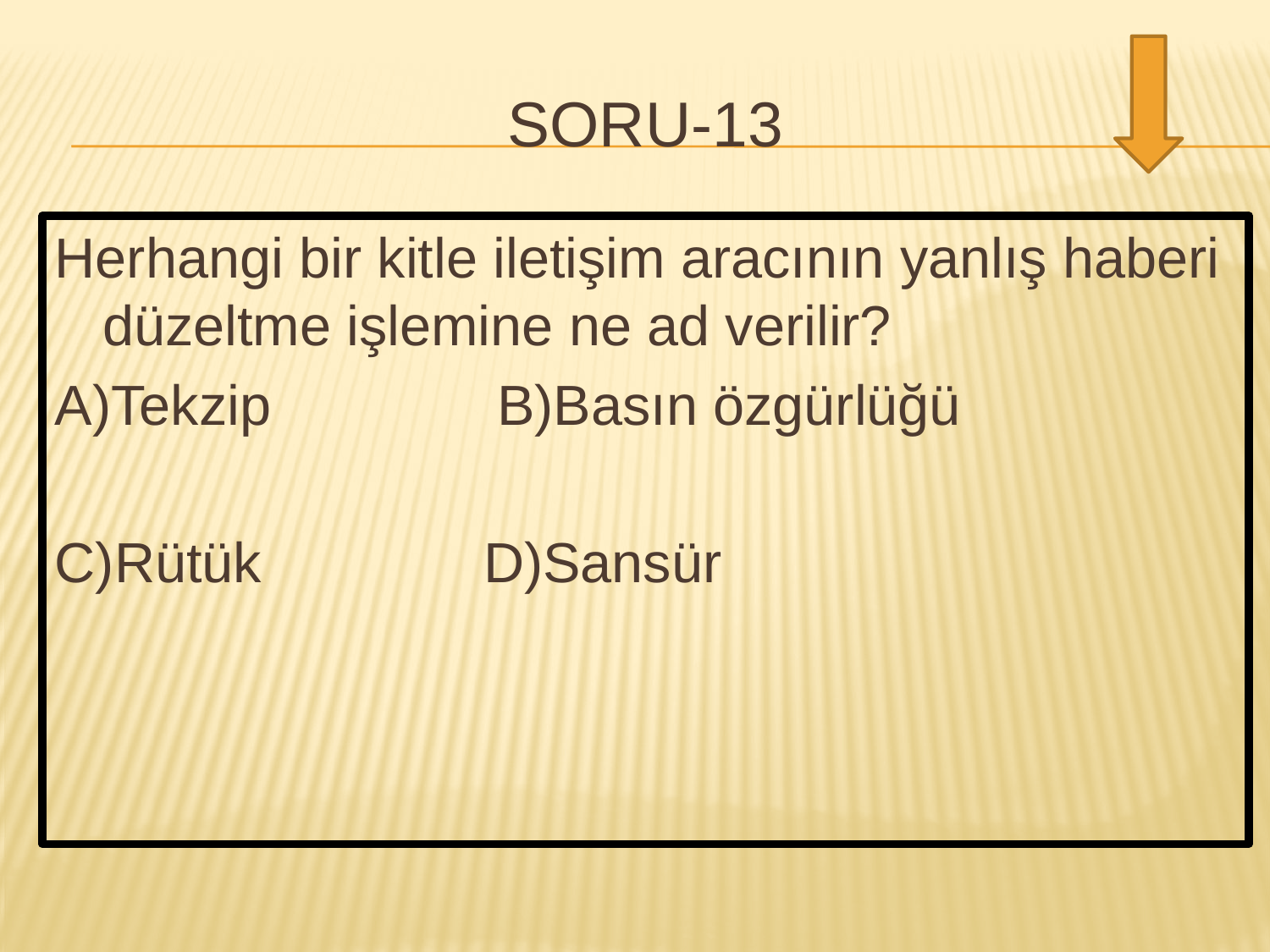

# SORU-13
Herhangi bir kitle iletişim aracının yanlış haberi düzeltme işlemine ne ad verilir?
A)Tekzip	         B)Basın özgürlüğü

C)Rütük		D)Sansür